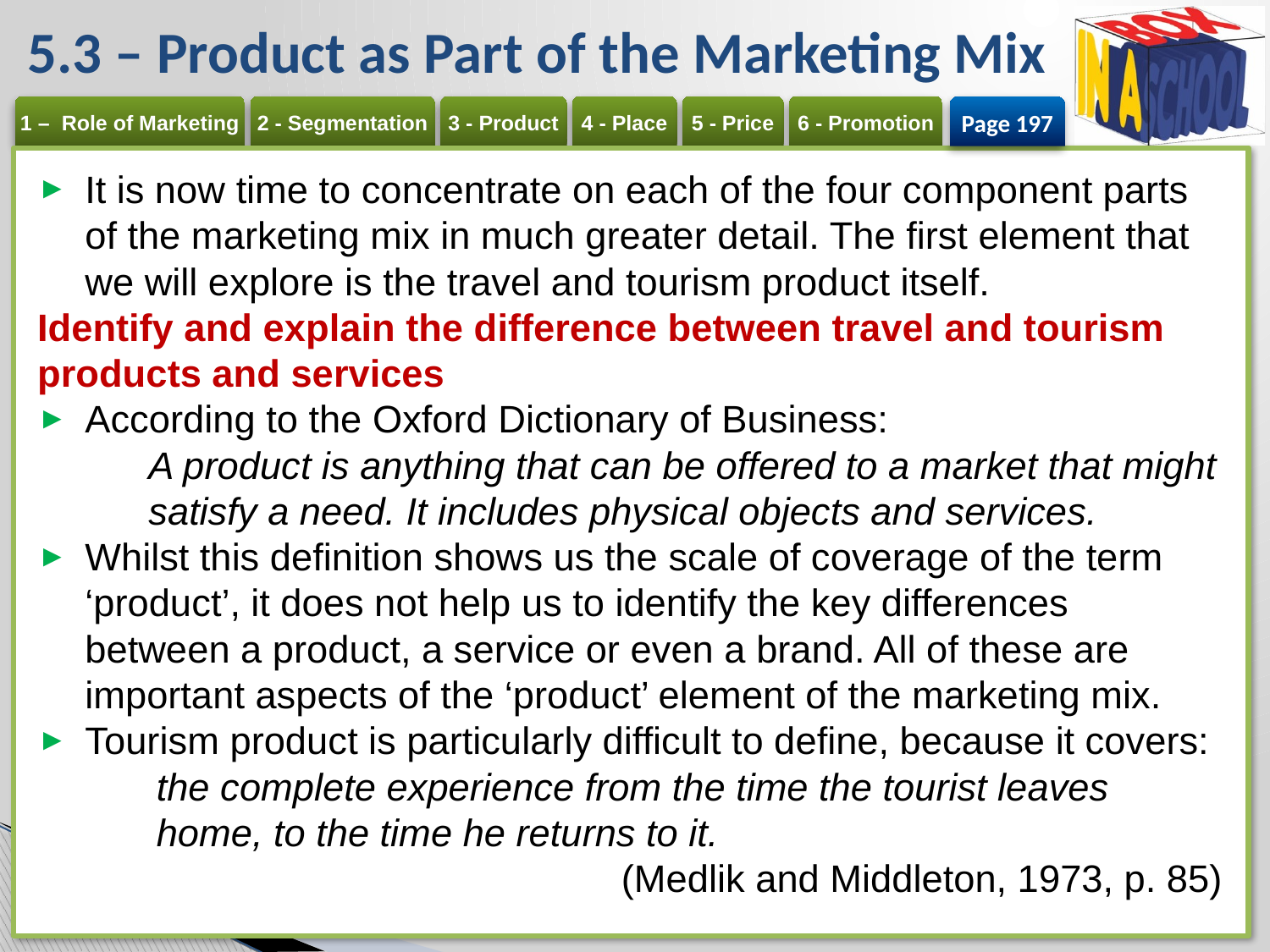

# 5.3 – Product as Part of the Marketing Mix
Page 197
It is now time to concentrate on each of the four component parts of the marketing mix in much greater detail. The first element that we will explore is the travel and tourism product itself.
Identify and explain the difference between travel and tourism products and services
According to the Oxford Dictionary of Business:
A product is anything that can be offered to a market that might satisfy a need. It includes physical objects and services.
Whilst this definition shows us the scale of coverage of the term ‘product’, it does not help us to identify the key differences between a product, a service or even a brand. All of these are important aspects of the ‘product’ element of the marketing mix.
Tourism product is particularly difficult to define, because it covers:
the complete experience from the time the tourist leaves home, to the time he returns to it.
(Medlik and Middleton, 1973, p. 85)